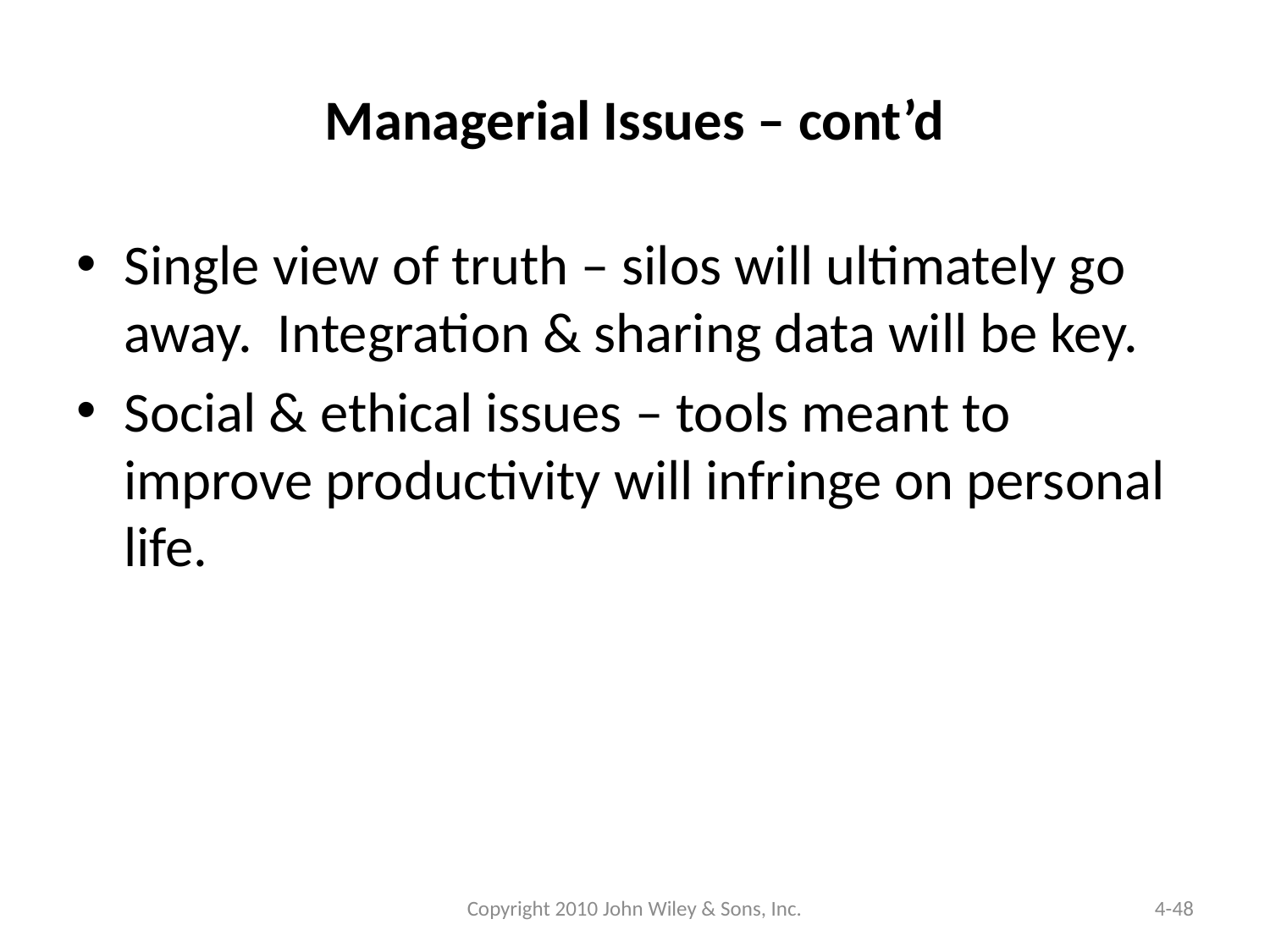

# Managerial Issues – cont’d
Single view of truth – silos will ultimately go away.  Integration & sharing data will be key.
Social & ethical issues – tools meant to improve productivity will infringe on personal life.
Copyright 2010 John Wiley & Sons, Inc.
4-48